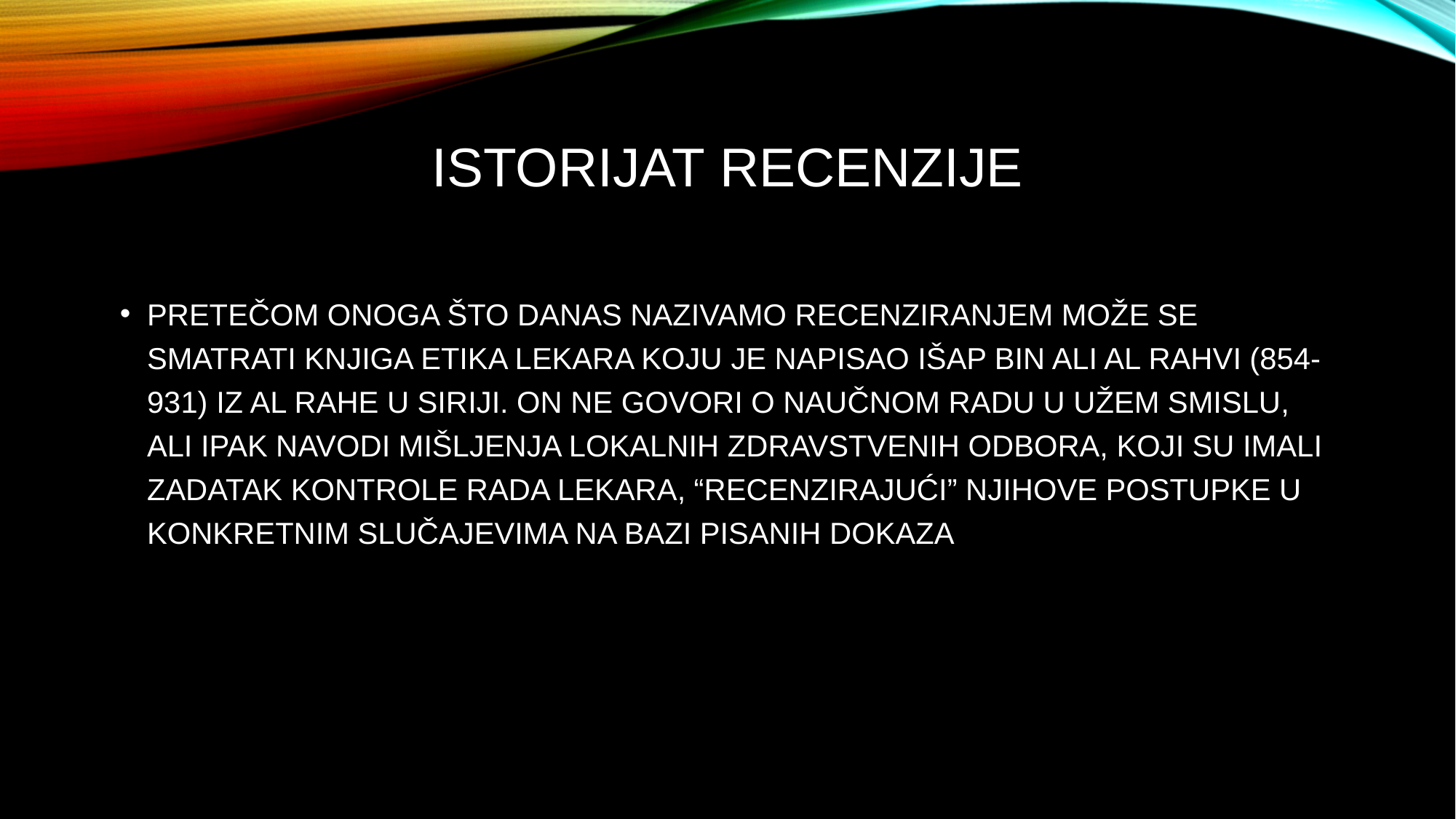

Istorijat recenzije
Pretečom onoga što danas nazivamo recenziranjem može se smatrati knjiga Etika lekara koju je napisao Išap bin Ali Al Rahvi (854-931) iz Al Rahe u Siriji. On ne govori o naučnom radu u užem smislu, ali ipak navodi mišljenja lokalnih zdravstvenih odbora, koji su imali zadatak kontrole rada lekara, “recenzirajući” njihove postupke u konkretnim slučajevima na bazi pisanih dokaza